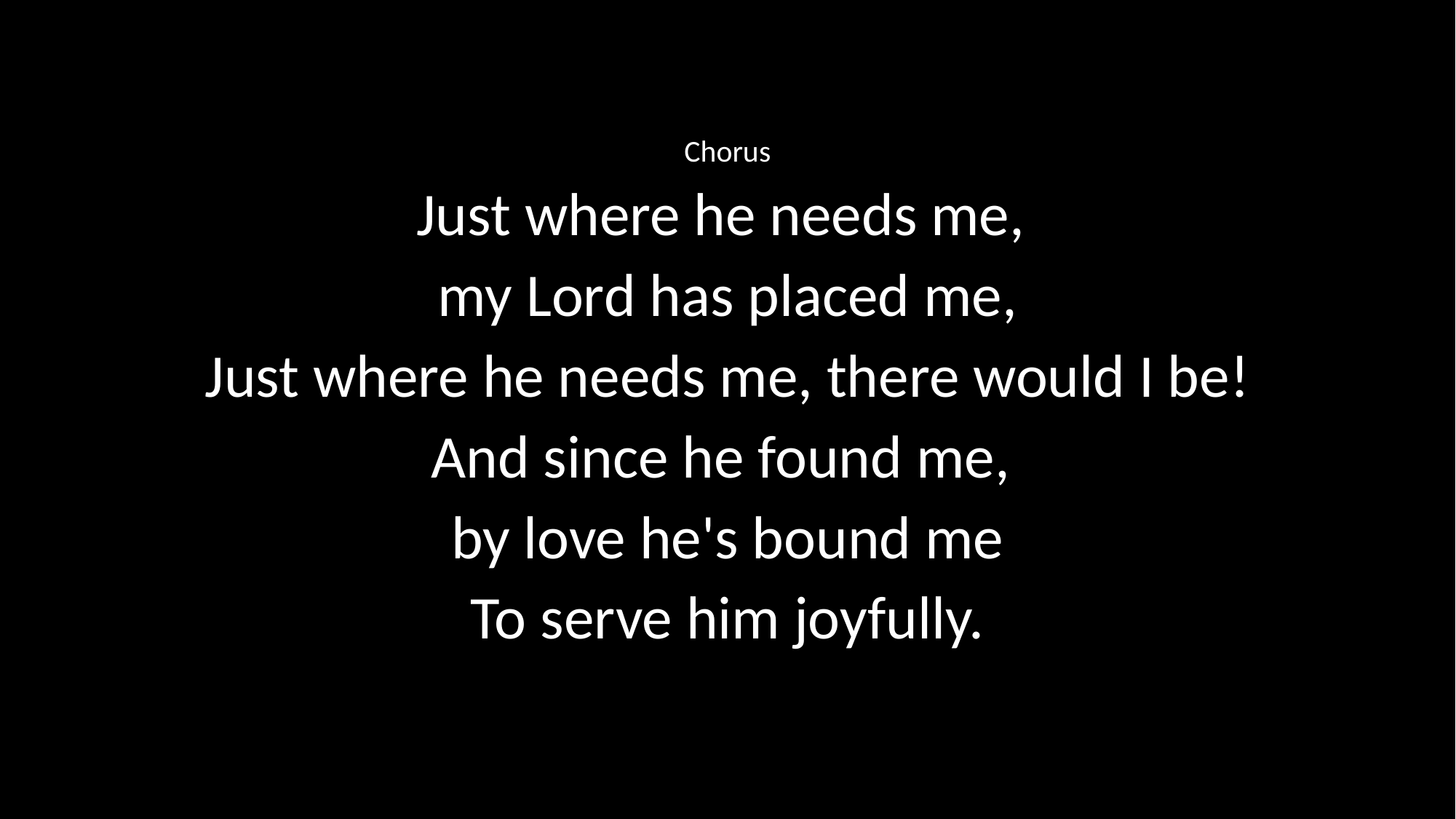

Chorus
Just where he needs me,
my Lord has placed me,
Just where he needs me, there would I be!
And since he found me,
by love he's bound me
To serve him joyfully.